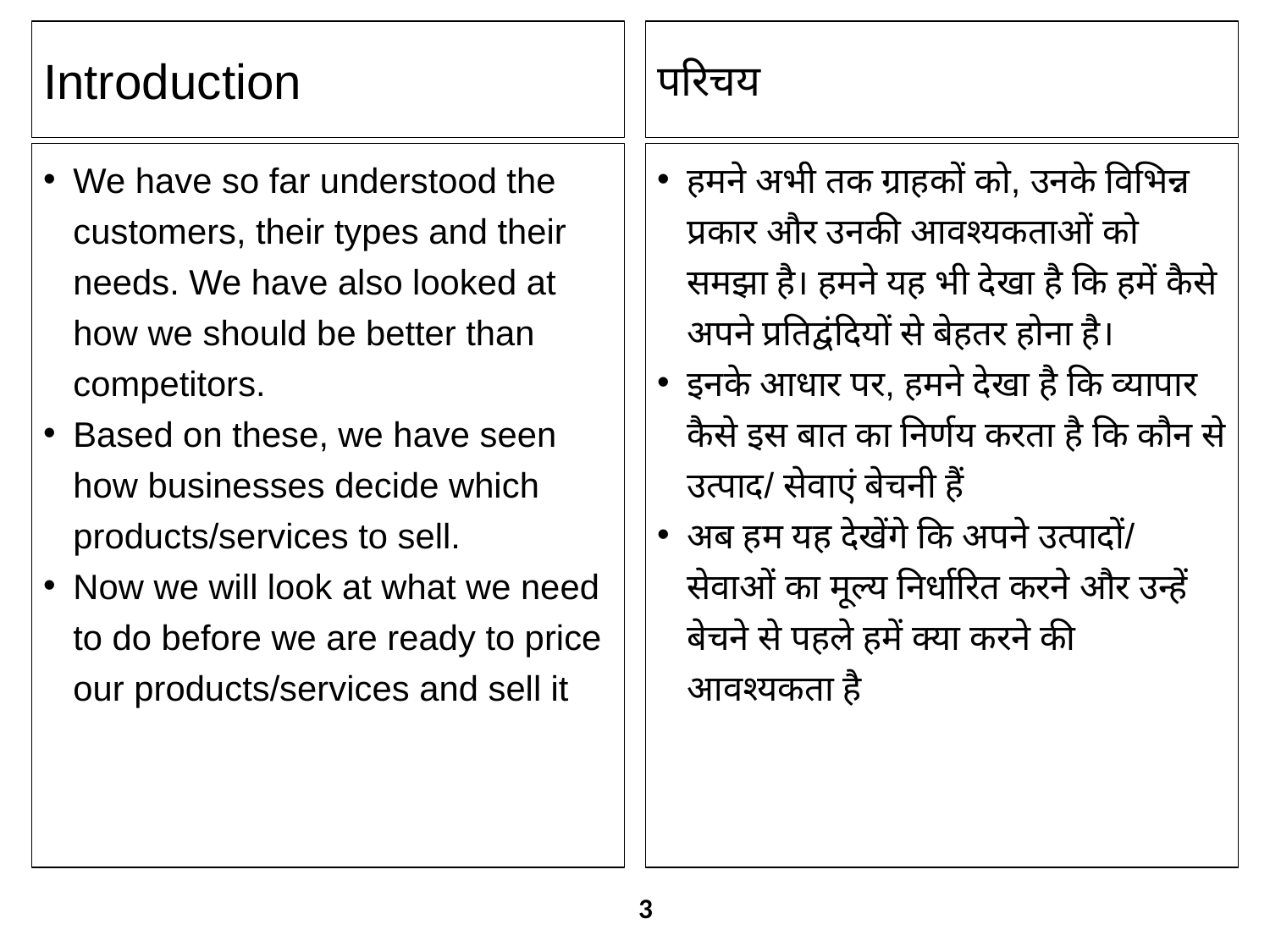

Introduction
परिचय
We have so far understood the customers, their types and their needs. We have also looked at how we should be better than competitors.
Based on these, we have seen how businesses decide which products/services to sell.
Now we will look at what we need to do before we are ready to price our products/services and sell it
हमने अभी तक ग्राहकों को, उनके विभिन्न प्रकार और उनकी आवश्यकताओं को समझा है। हमने यह भी देखा है कि हमें कैसे अपने प्रतिद्वंदियों से बेहतर होना है।
इनके आधार पर, हमने देखा है कि व्यापार कैसे इस बात का निर्णय करता है कि कौन से उत्पाद/ सेवाएं बेचनी हैं
अब हम यह देखेंगे कि अपने उत्पादों/ सेवाओं का मूल्य निर्धारित करने और उन्हें बेचने से पहले हमें क्या करने की आवश्यकता है
3